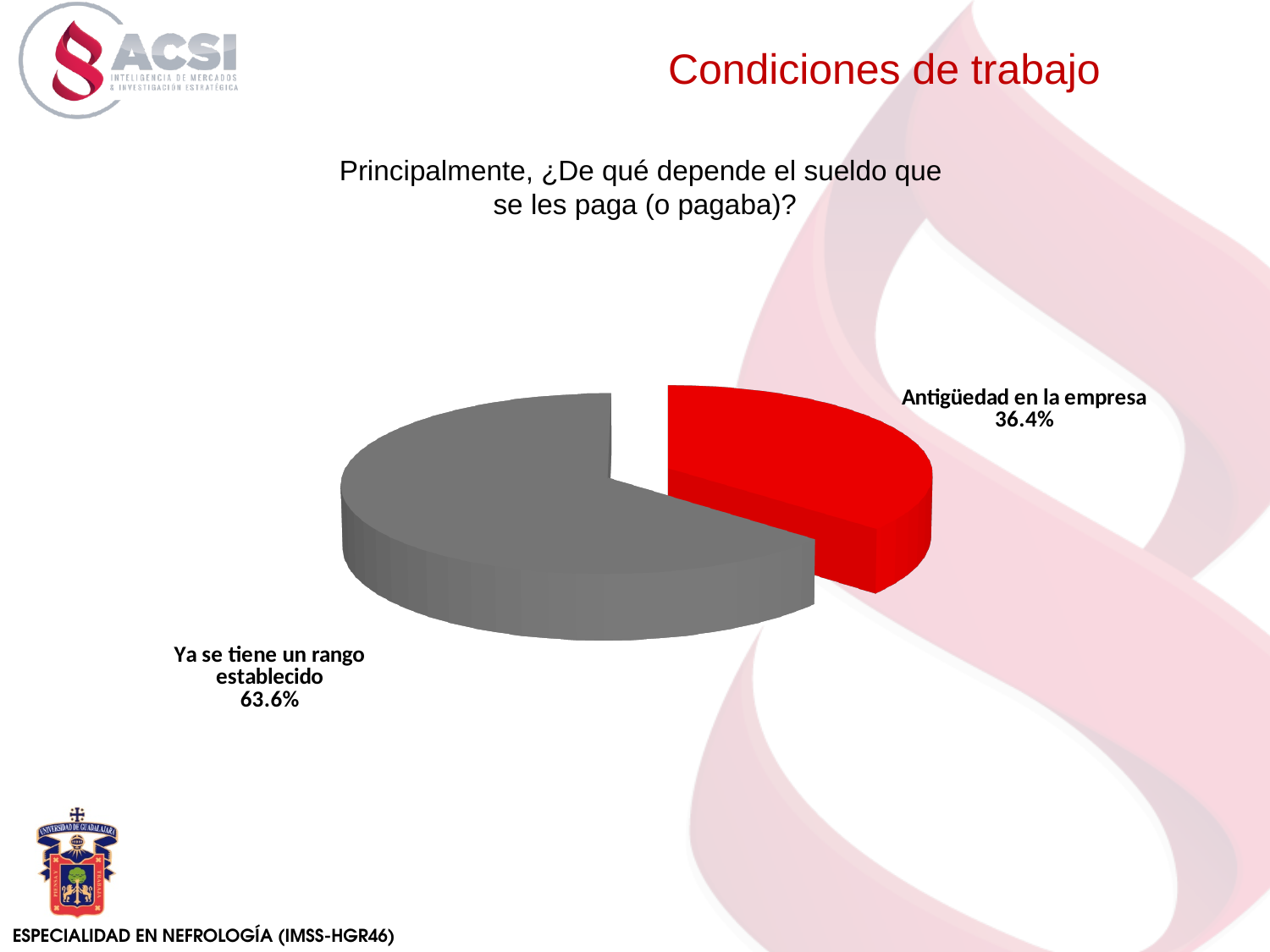

Condiciones de trabajo

[unsupported chart]

Principalmente, ¿De qué depende el sueldo que
se les paga (o pagaba)?